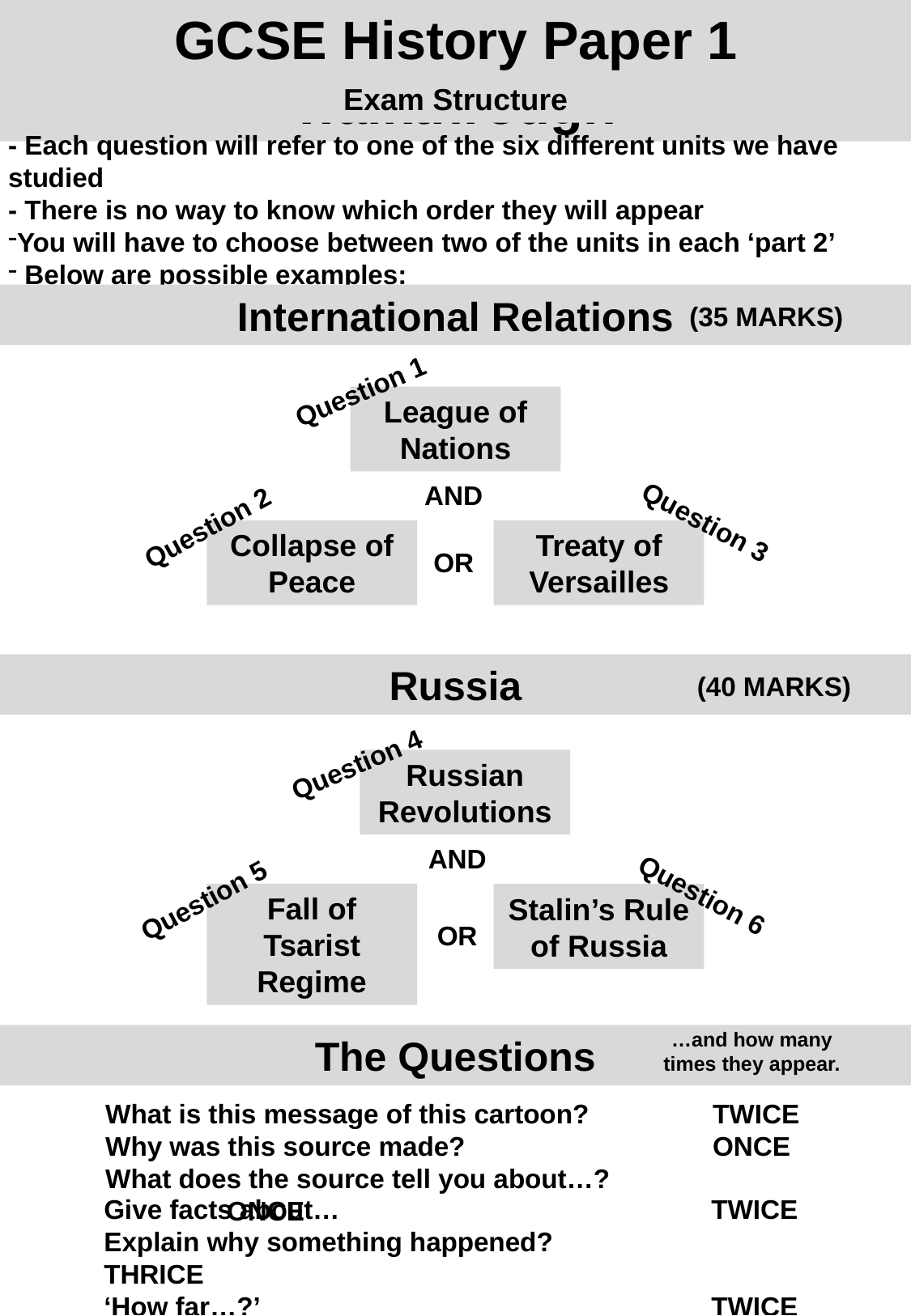

GCSE History Paper 1 walkthrough
Exam Structure
- Each question will refer to one of the six different units we have studied
- There is no way to know which order they will appear
You will have to choose between two of the units in each ‘part 2’
 Below are possible examples:
International Relations
(35 MARKS)
Question 1
League of Nations
AND
Question 3
Question 2
Collapse of Peace
Treaty of Versailles
OR
Russia
(40 MARKS)
Question 4
Russian Revolutions
AND
Question 6
Question 5
Fall of Tsarist Regime
Stalin’s Rule of Russia
OR
…and how many times they appear.
The Questions
What is this message of this cartoon?		TWICE
Why was this source made?			ONCE
What does the source tell you about…? 		ONCE

Give facts about…				TWICE
Explain why something happened?		THRICE
‘How far…?’ 				TWICE